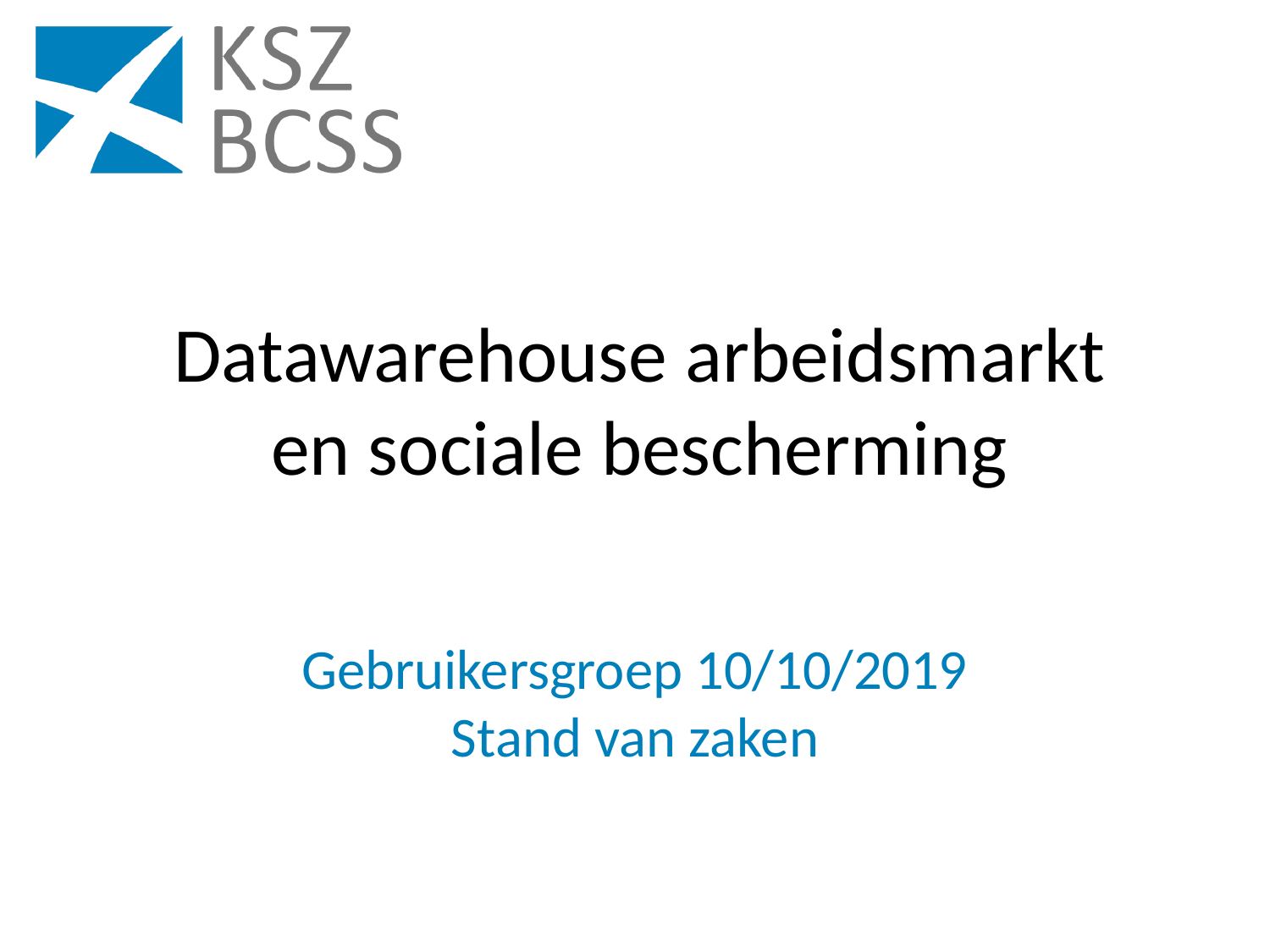

# Datawarehouse arbeidsmarkt en sociale bescherming
Gebruikersgroep 10/10/2019
Stand van zaken